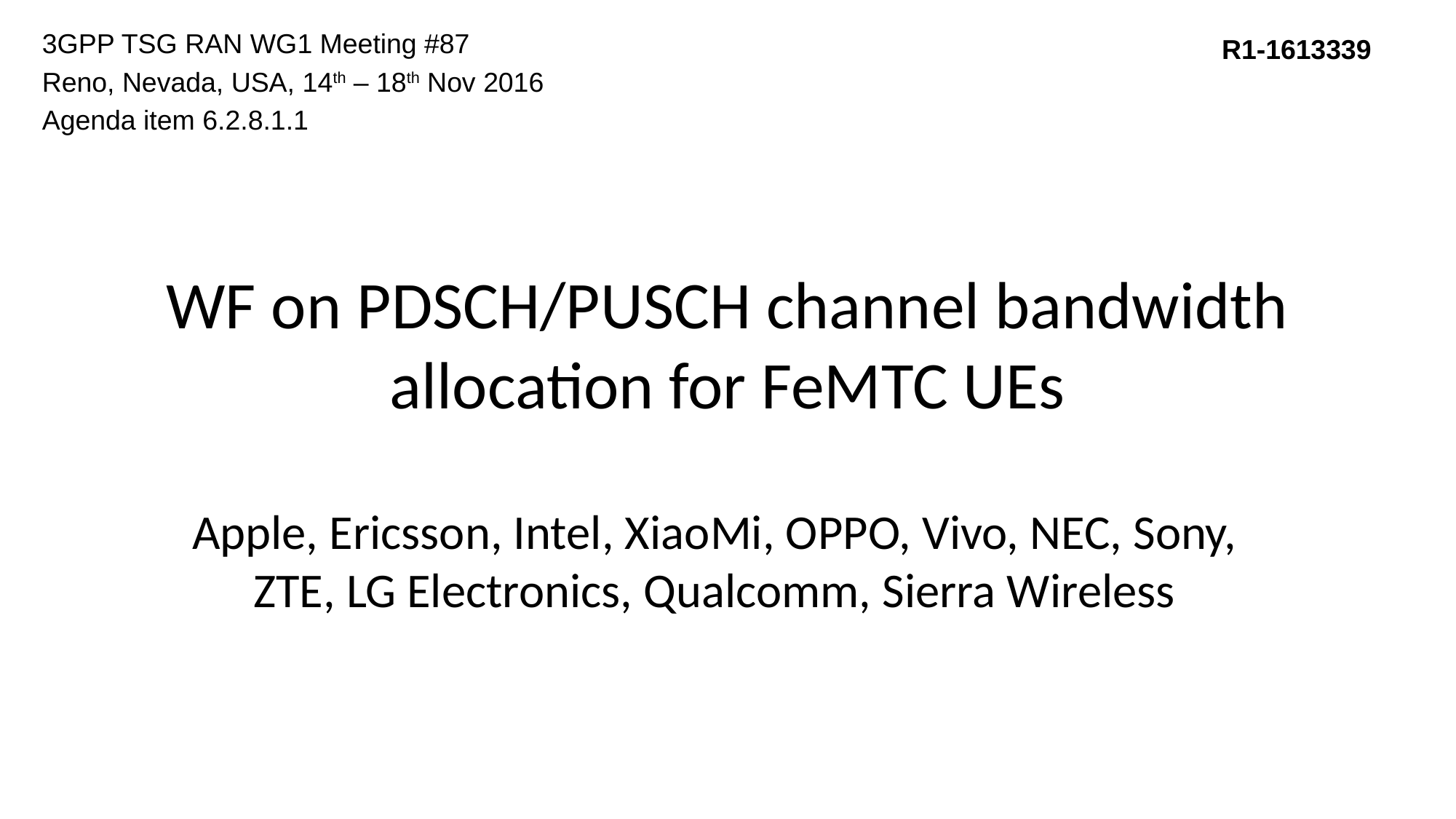

3GPP TSG RAN WG1 Meeting #87
Reno, Nevada, USA, 14th – 18th Nov 2016
Agenda item 6.2.8.1.1
R1-1613339
# WF on PDSCH/PUSCH channel bandwidth allocation for FeMTC UEs
Apple, Ericsson, Intel, XiaoMi, OPPO, Vivo, NEC, Sony, ZTE, LG Electronics, Qualcomm, Sierra Wireless